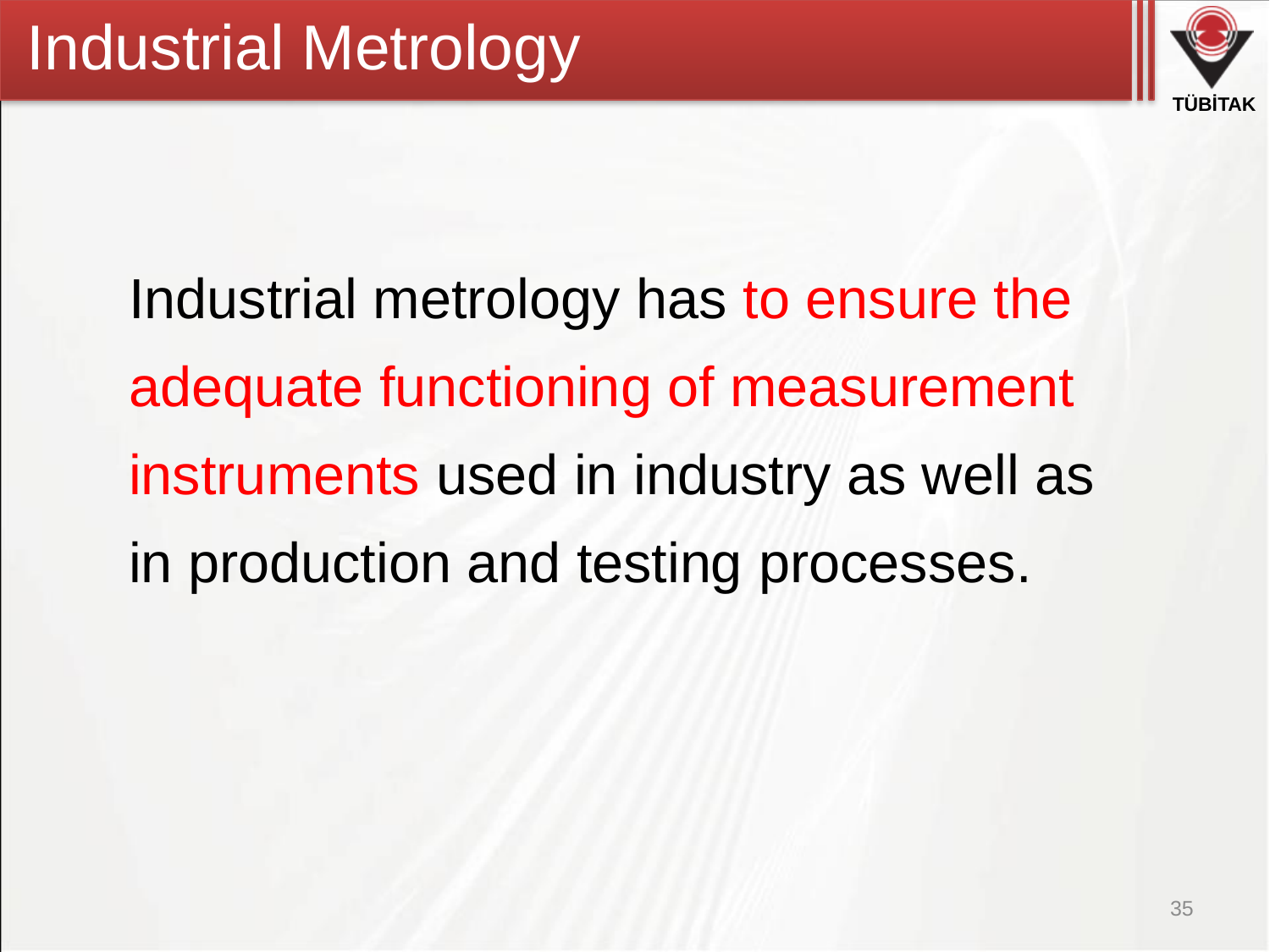

Industrial Metrology
Industrial metrology has to ensure the adequate functioning of measurement instruments used in industry as well as in production and testing processes.
35